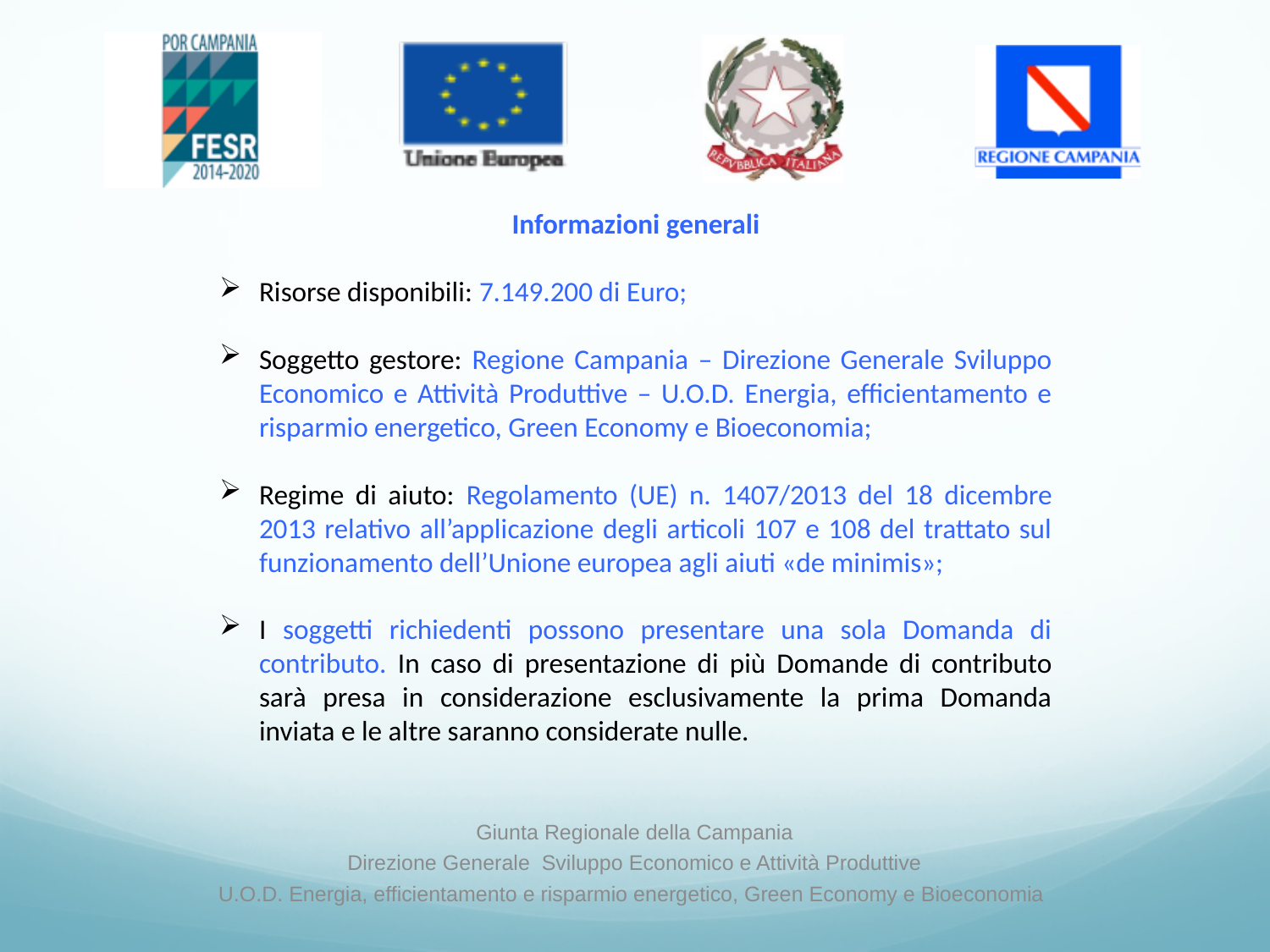

Informazioni generali

Risorse disponibili: 7.149.200 di Euro;

Soggetto gestore: Regione Campania – Direzione Generale Sviluppo Economico e Attività Produttive – U.O.D. Energia, efficientamento e risparmio energetico, Green Economy e Bioeconomia;

Regime di aiuto: Regolamento (UE) n. 1407/2013 del 18 dicembre 2013 relativo all’applicazione degli articoli 107 e 108 del trattato sul funzionamento dell’Unione europea agli aiuti «de minimis»;

I soggetti richiedenti possono presentare una sola Domanda di contributo. In caso di presentazione di più Domande di contributo sarà presa in considerazione esclusivamente la prima Domanda inviata e le altre saranno considerate nulle.
Giunta Regionale della Campania
Direzione Generale  Sviluppo Economico e Attività Produttive
U.O.D. Energia, efficientamento e risparmio energetico, Green Economy e Bioeconomia